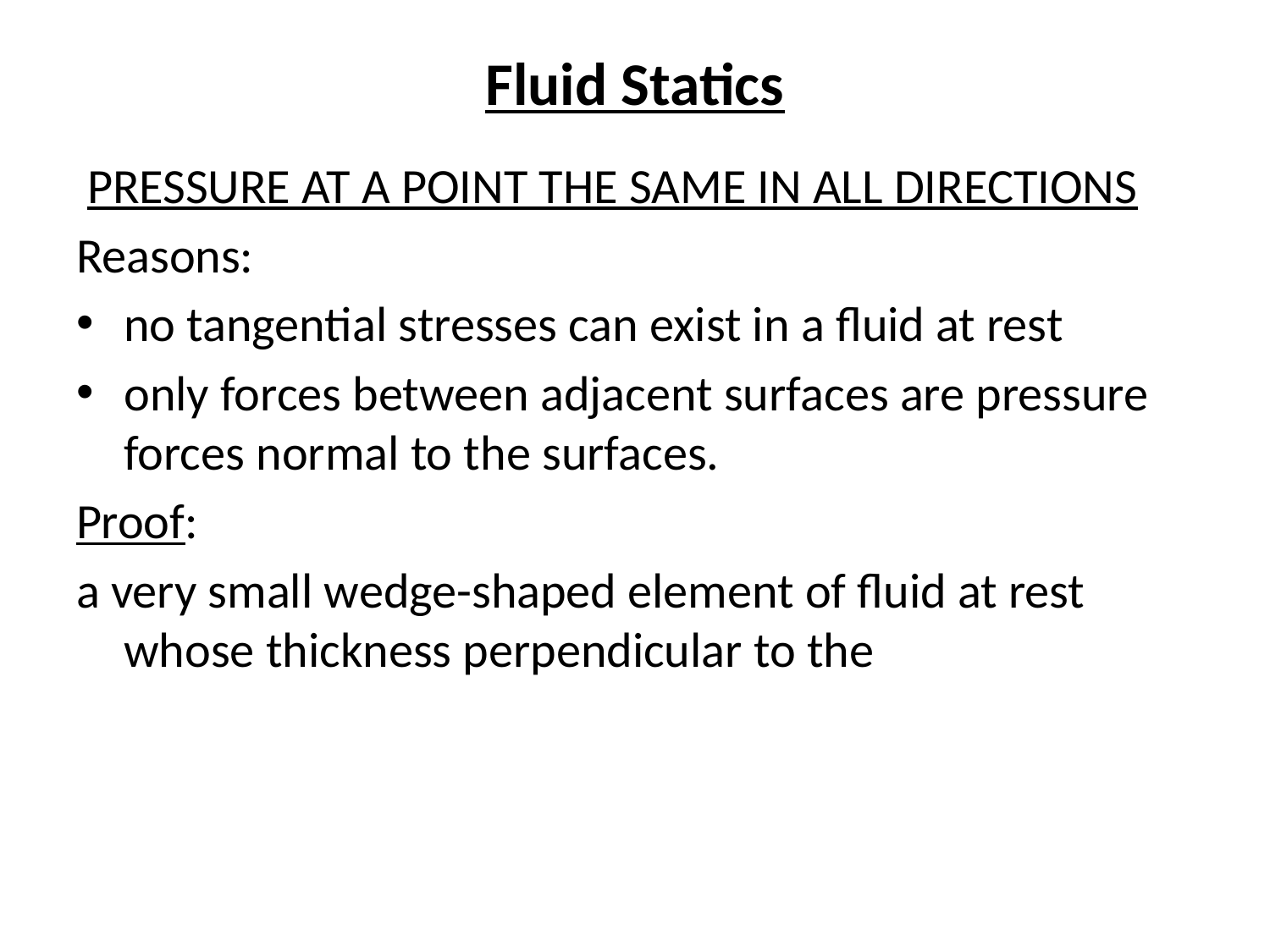

# Fluid Statics
 PRESSURE AT A POINT THE SAME IN ALL DIRECTIONS
Reasons:
no tangential stresses can exist in a fluid at rest
only forces between adjacent surfaces are pressure forces normal to the surfaces.
Proof:
a very small wedge-shaped element of fluid at rest whose thickness perpendicular to the